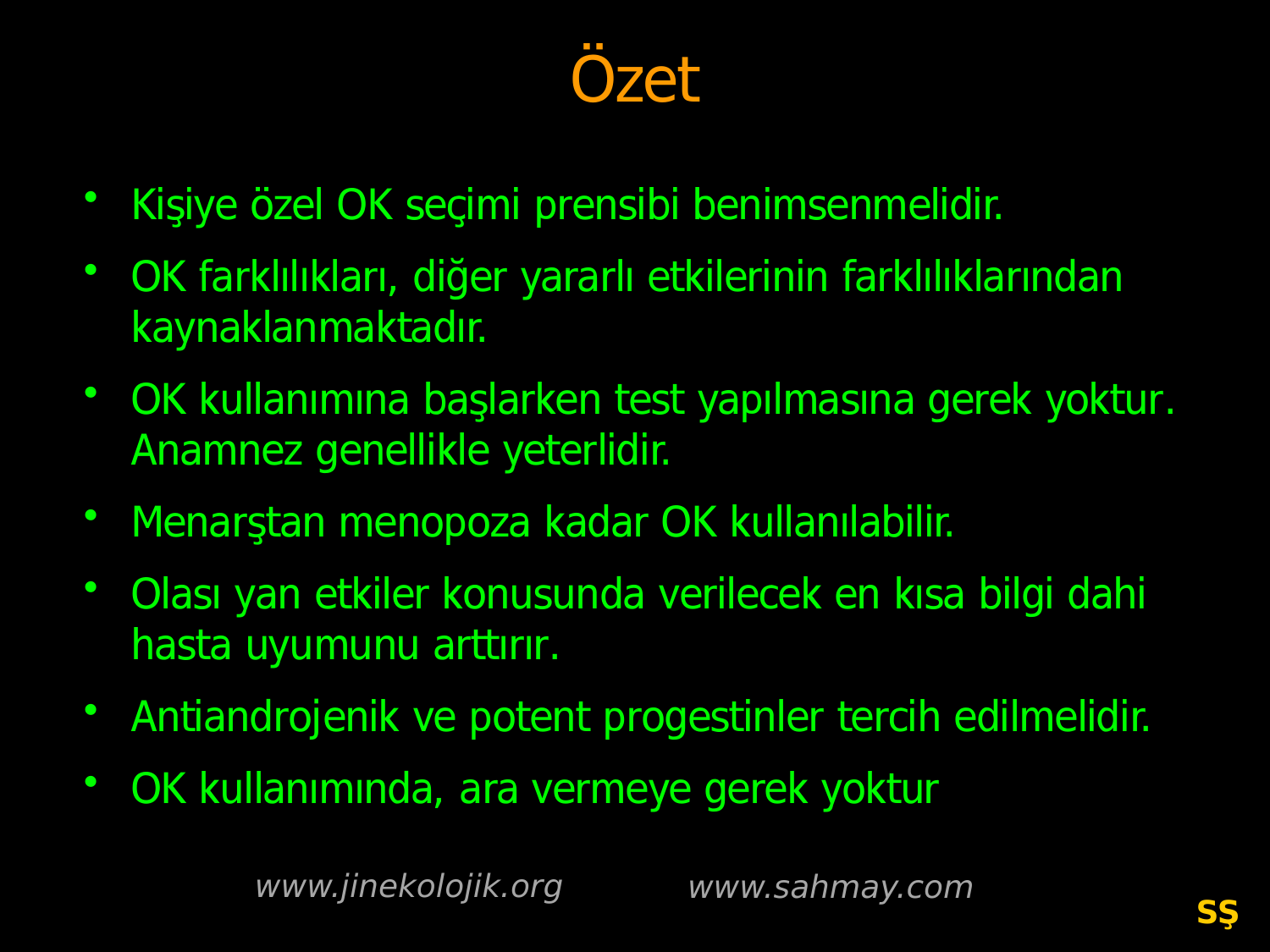

# Özet
Kişiye özel OK seçimi prensibi benimsenmelidir.
OK farklılıkları, diğer yararlı etkilerinin farklılıklarından kaynaklanmaktadır.
OK kullanımına başlarken test yapılmasına gerek yoktur. Anamnez genellikle yeterlidir.
Menarştan menopoza kadar OK kullanılabilir.
Olası yan etkiler konusunda verilecek en kısa bilgi dahi hasta uyumunu arttırır.
Antiandrojenik ve potent progestinler tercih edilmelidir.
OK kullanımında, ara vermeye gerek yoktur

www.jinekolojik.org
www.sahmay.com